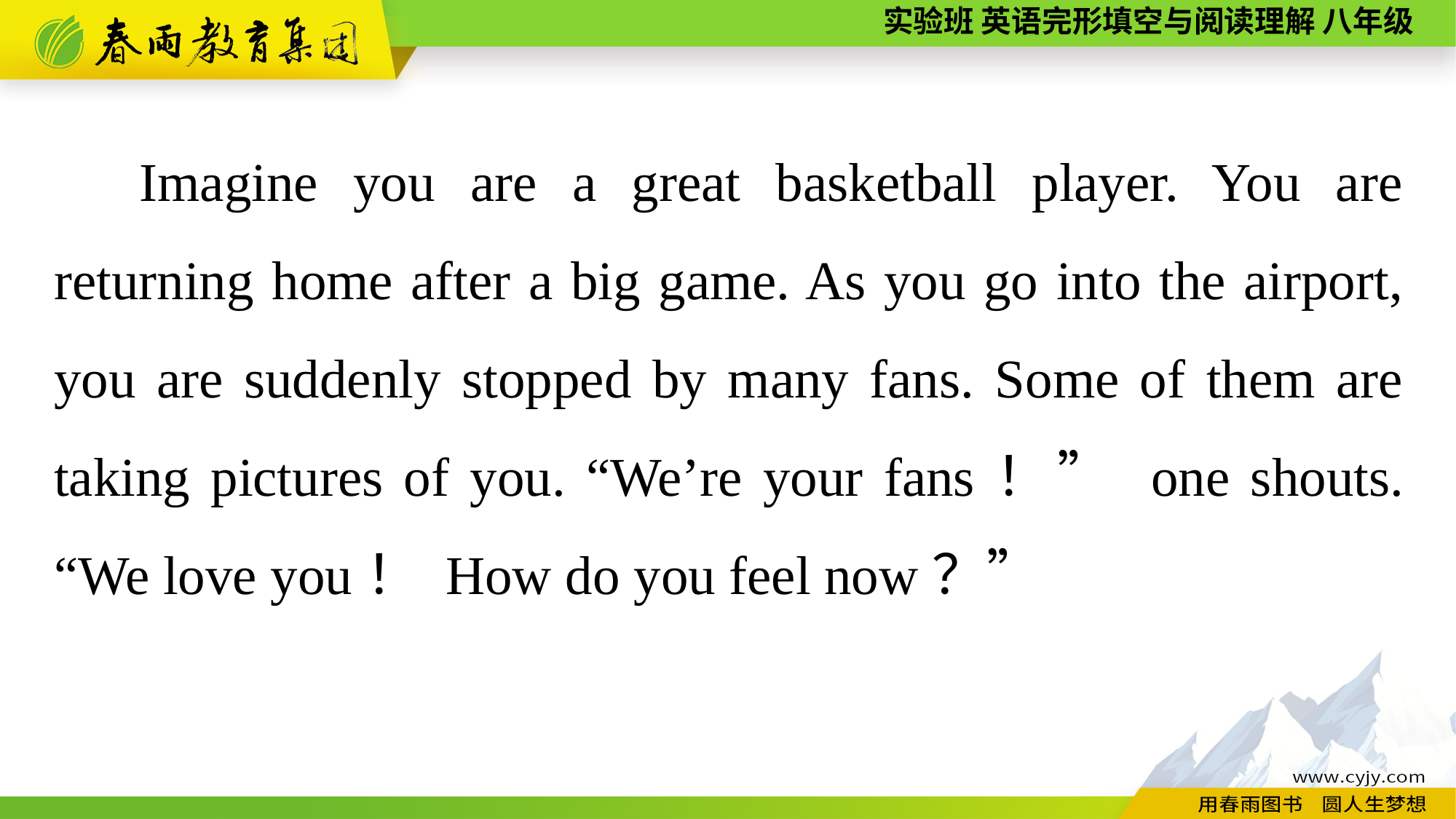

Imagine you are a great basketball player. You are returning home after a big game. As you go into the airport, you are suddenly stopped by many fans. Some of them are taking pictures of you. “We’re your fans！” one shouts. “We love you！ How do you feel now？”